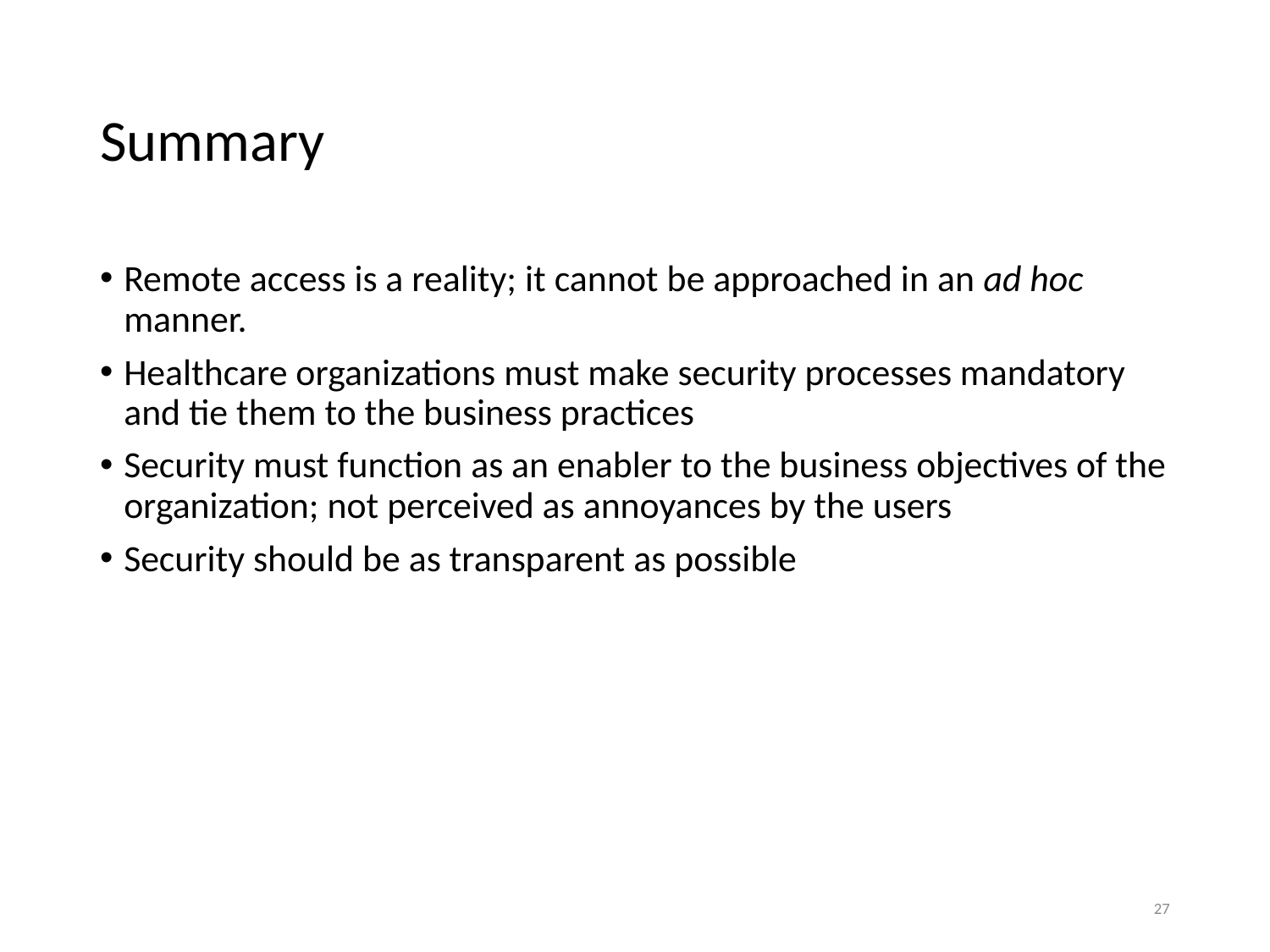

# Summary
Remote access is a reality; it cannot be approached in an ad hoc manner.
Healthcare organizations must make security processes mandatory and tie them to the business practices
Security must function as an enabler to the business objectives of the organization; not perceived as annoyances by the users
Security should be as transparent as possible
27